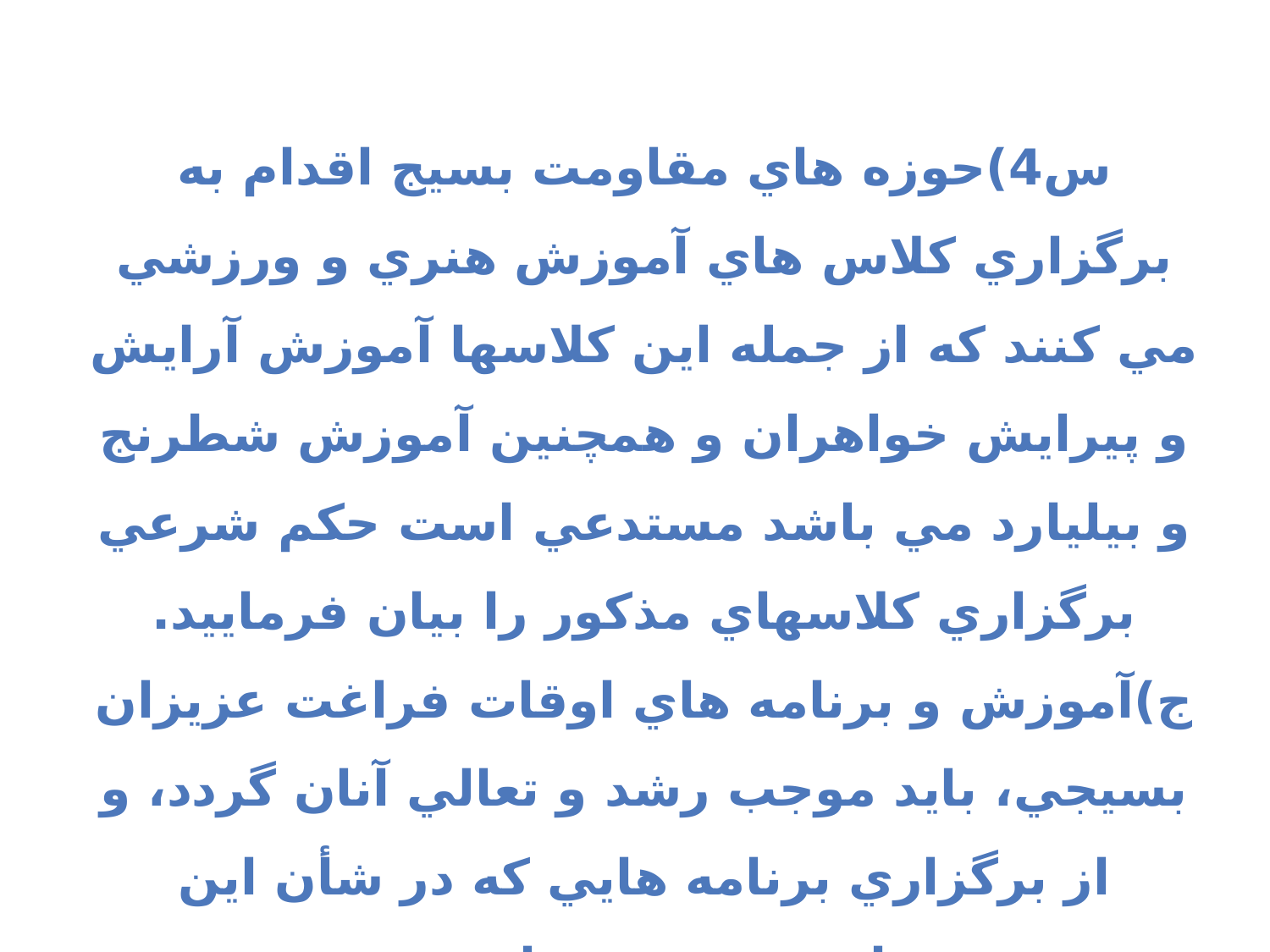

س4)حوزه هاي مقاومت بسيج اقدام به برگزاري كلاس هاي آموزش هنري و ورزشي مي كنند كه از جمله اين كلاسها آموزش آرايش و پيرايش خواهران و همچنين آموزش شطرنج و بيليارد مي باشد مستدعي است حكم شرعي برگزاري كلاسهاي مذكور را بيان فرماييد.
ج)آموزش و برنامه هاي اوقات فراغت عزيزان بسيجي، بايد موجب رشد و تعالي آنان گردد، و از برگزاري برنامه هايي كه در شأن اين عزيزان نيست خودداري شود.